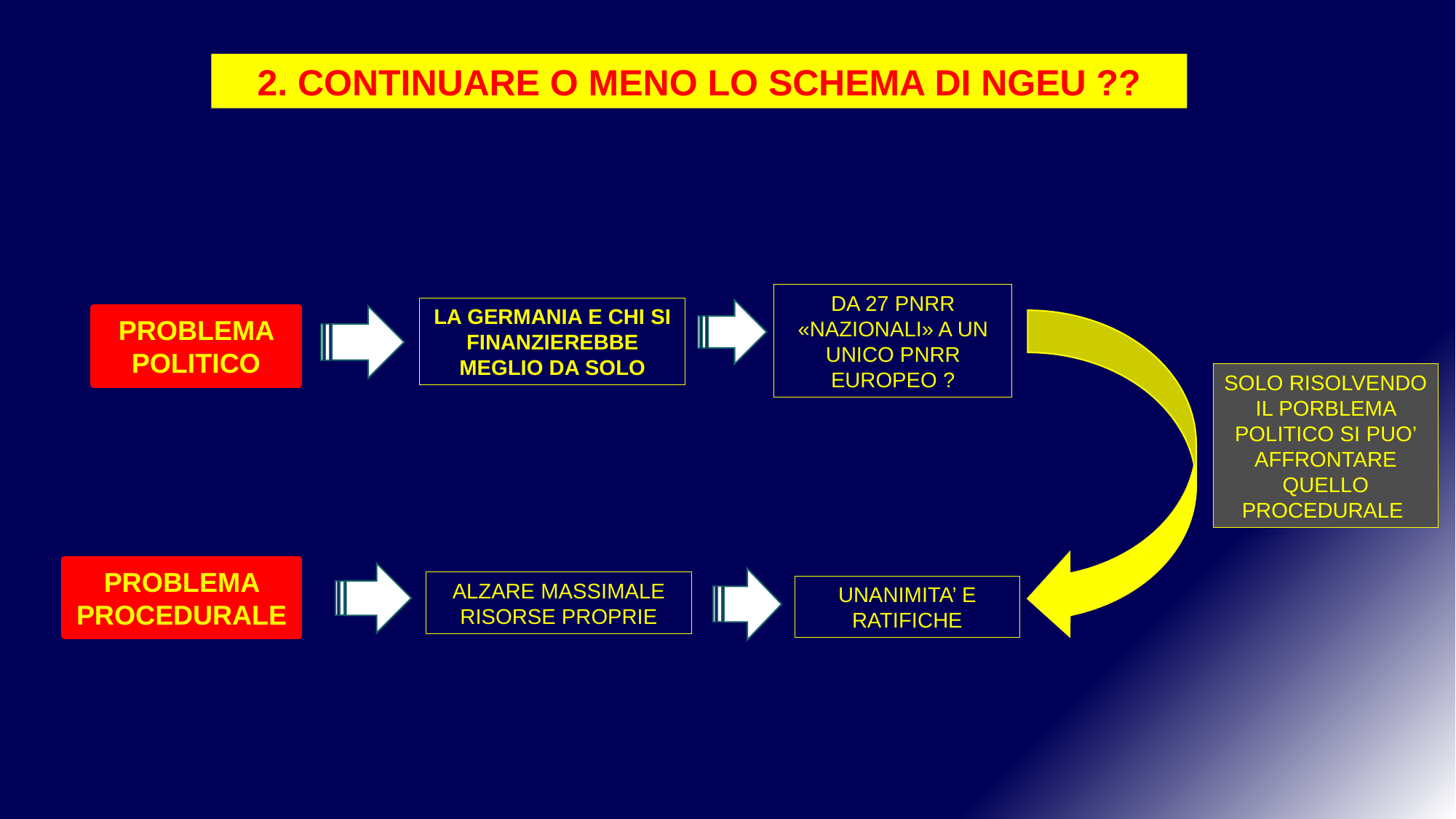

2. CONTINUARE O MENO LO SCHEMA DI NGEU ??
DA 27 PNRR «NAZIONALI» A UN UNICO PNRR EUROPEO ?
LA GERMANIA E CHI SI FINANZIEREBBE MEGLIO DA SOLO

PROBLEMA POLITICO

SOLO RISOLVENDO IL PORBLEMA POLITICO SI PUO’ AFFRONTARE QUELLO PROCEDURALE
PROBLEMA PROCEDURALE

ALZARE MASSIMALE RISORSE PROPRIE
UNANIMITA’ E RATIFICHE